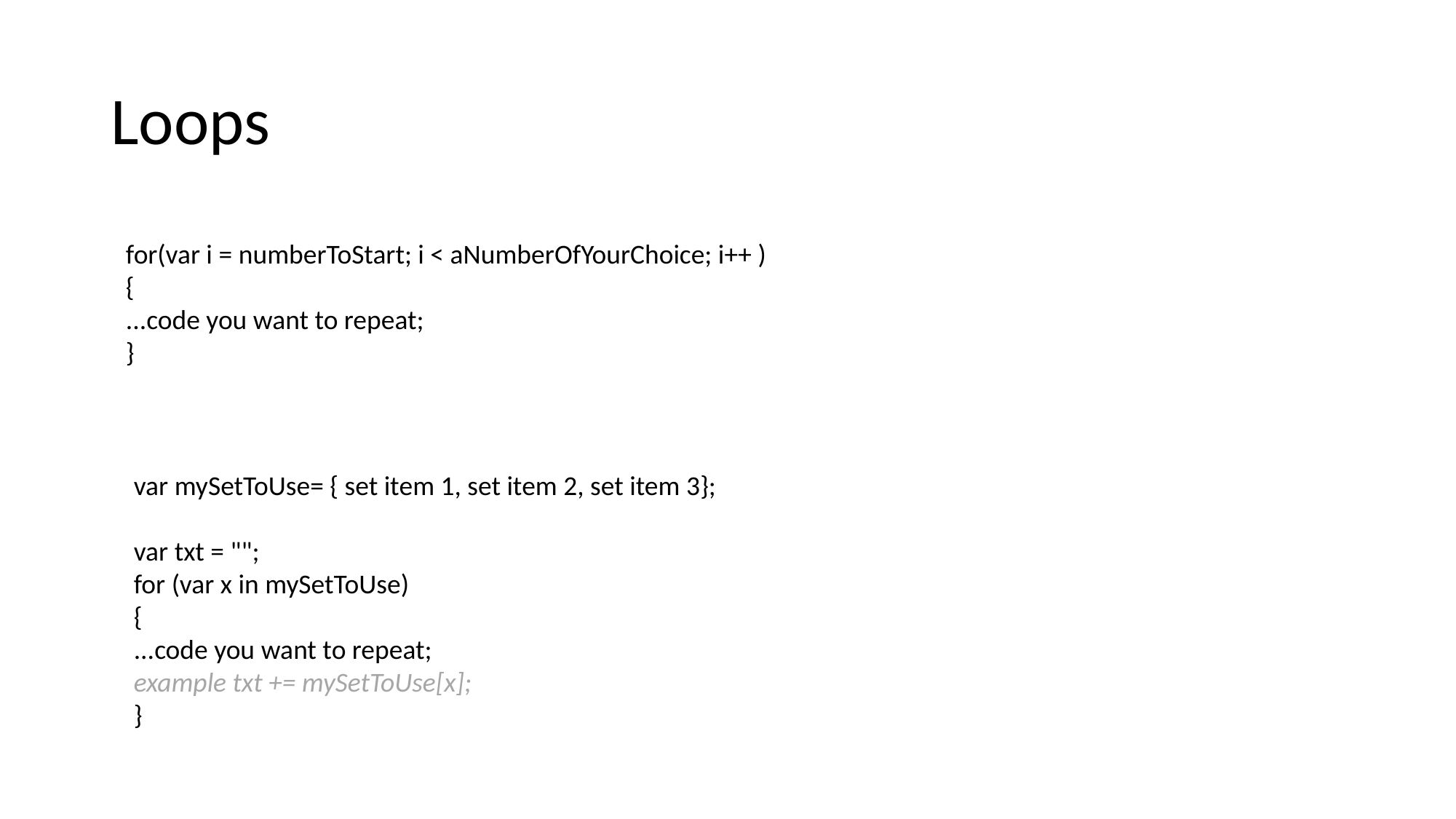

# Loops
for(var i = numberToStart; i < aNumberOfYourChoice; i++ )
{
...code you want to repeat;
}
var mySetToUse= { set item 1, set item 2, set item 3};

var txt = "";
for (var x in mySetToUse)
{
...code you want to repeat;
example txt += mySetToUse[x];
}